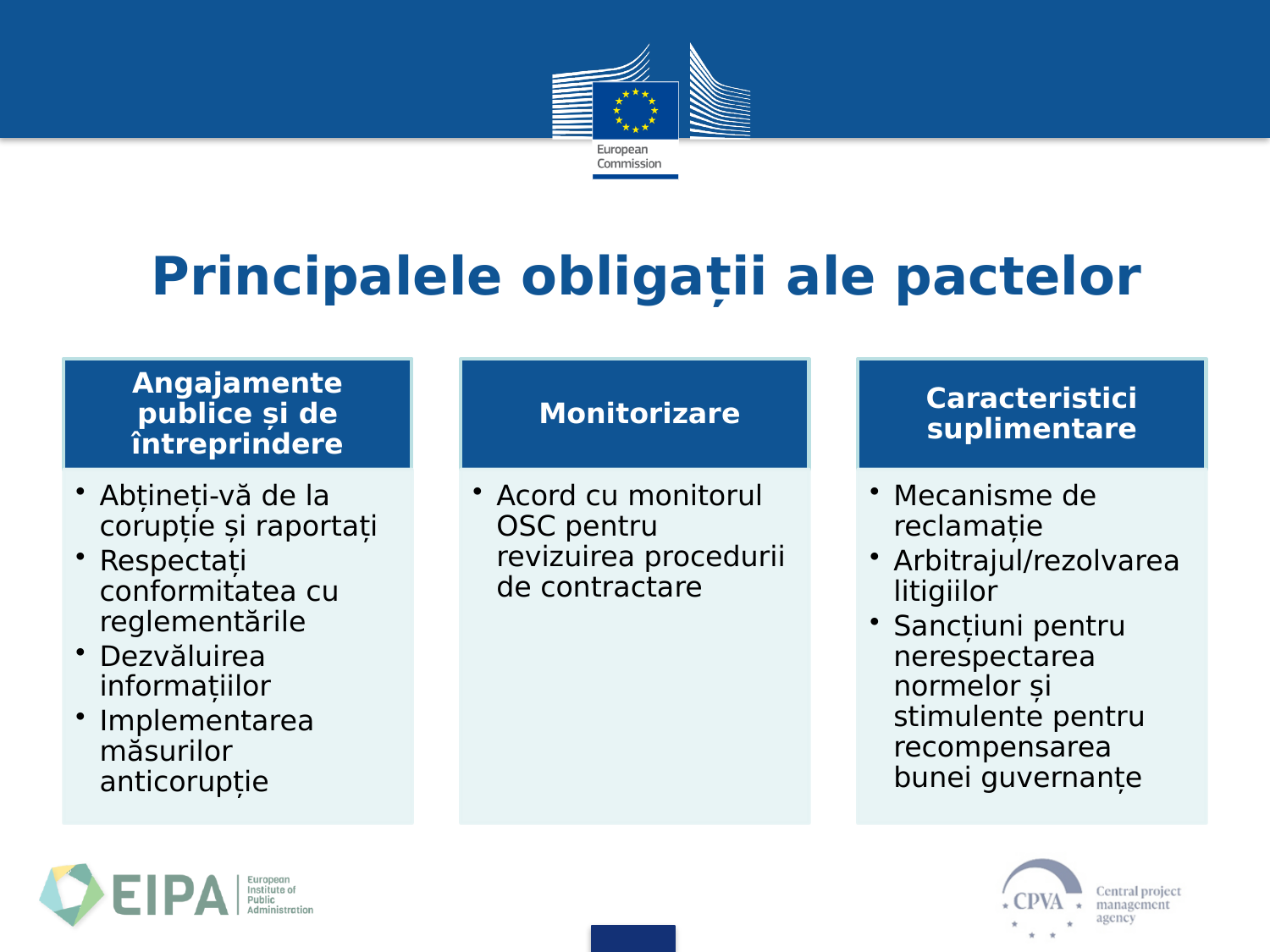

# Principalele obligații ale pactelor
Angajamente publice și de întreprindere
Abțineți-vă de la corupție și raportați
Respectați conformitatea cu reglementările
Dezvăluirea informațiilor
Implementarea măsurilor anticorupție
 Monitorizare
Acord cu monitorul OSC pentru revizuirea procedurii de contractare
Caracteristici suplimentare
Mecanisme de reclamație
Arbitrajul/rezolvarea litigiilor
Sancțiuni pentru nerespectarea normelor și stimulente pentru recompensarea bunei guvernanțe